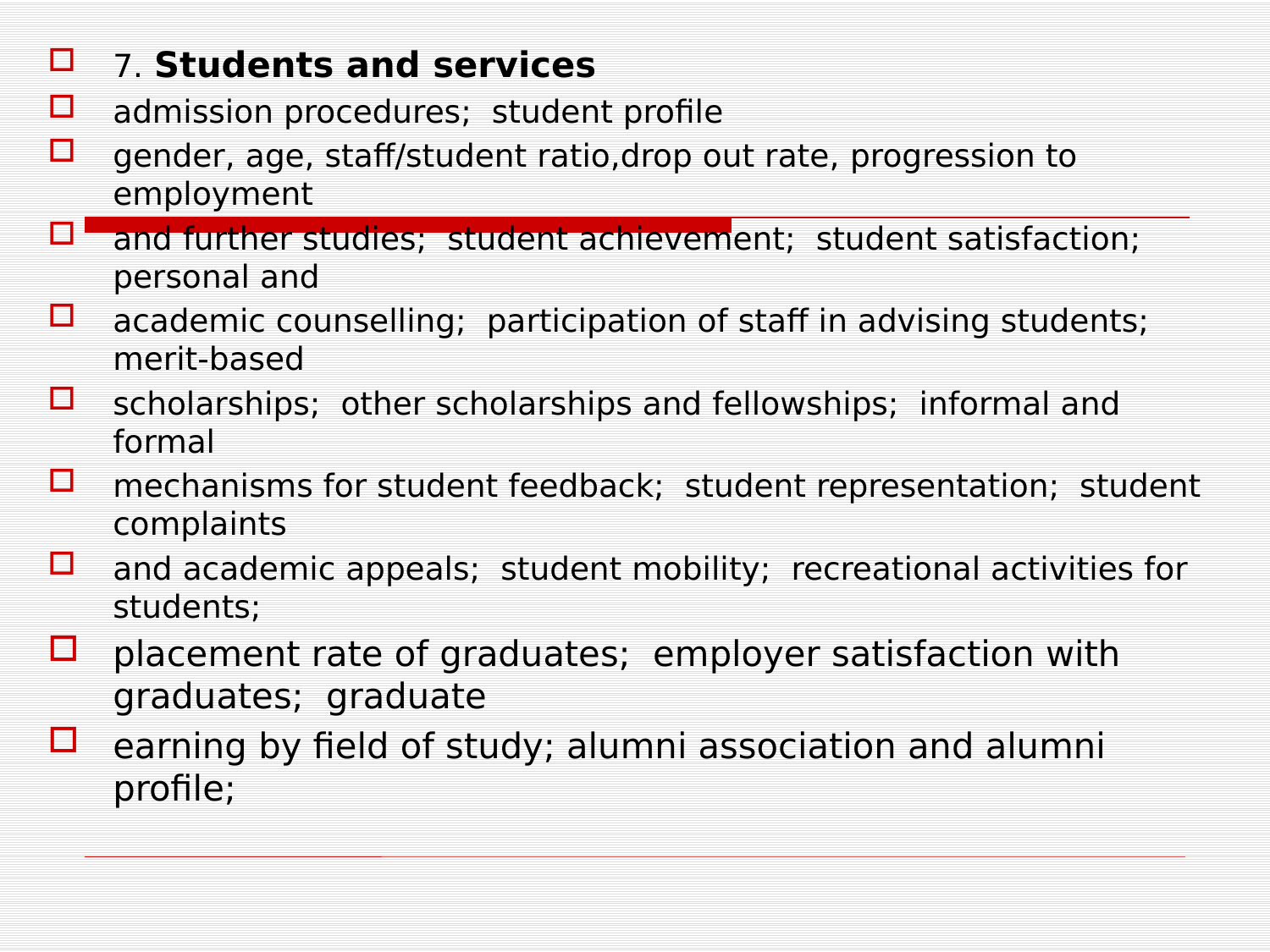

7. Students and services
admission procedures;  student profile
gender, age, staff/student ratio,drop out rate, progression to employment
and further studies;  student achievement;  student satisfaction;  personal and
academic counselling;  participation of staff in advising students;  merit-based
scholarships;  other scholarships and fellowships;  informal and formal
mechanisms for student feedback;  student representation;  student complaints
and academic appeals;  student mobility;  recreational activities for students;
placement rate of graduates;  employer satisfaction with graduates;  graduate
earning by field of study; alumni association and alumni profile;